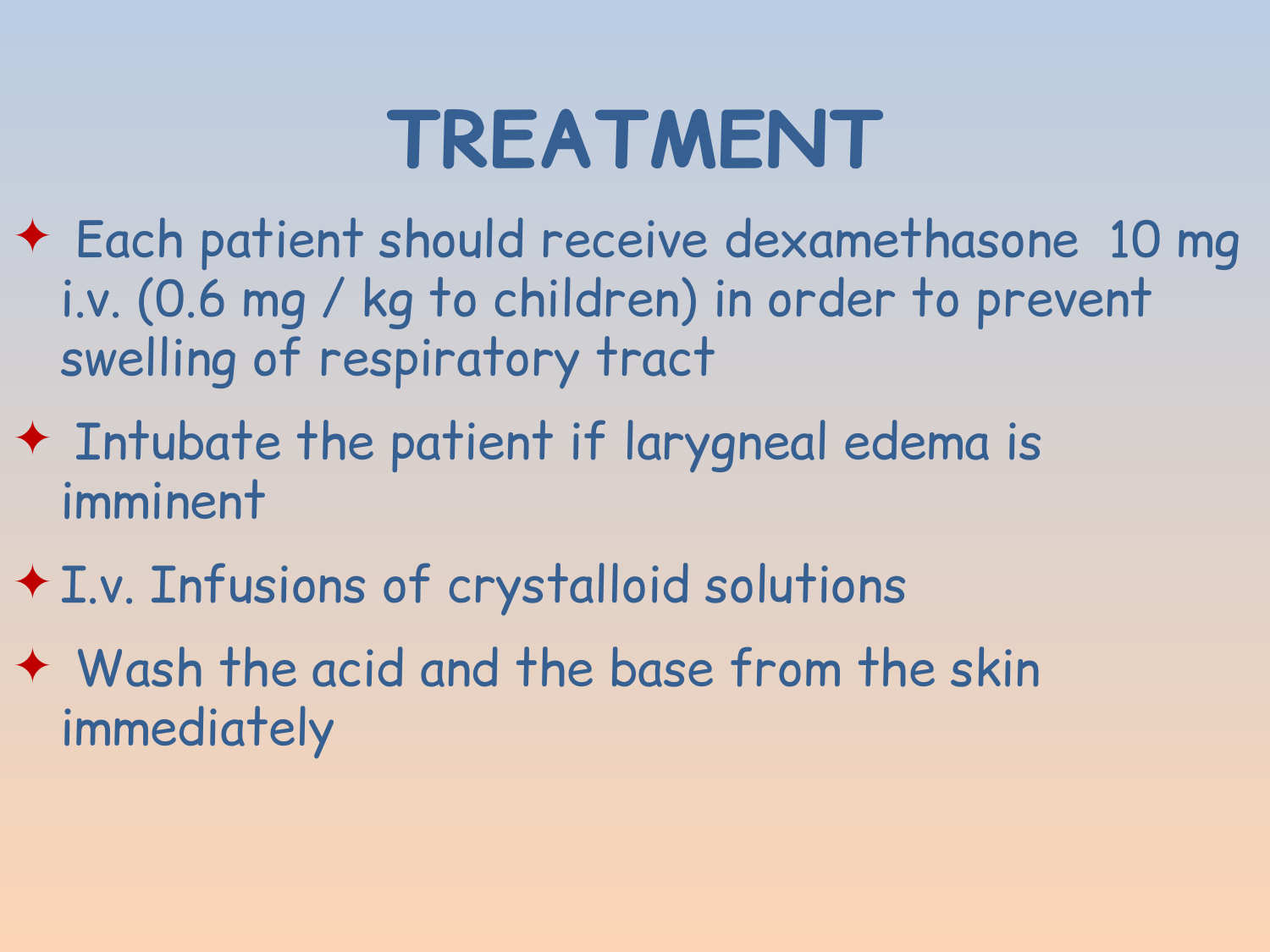

TREATMENT
 Each patient should receive dexamethasone  10 mg i.v. (0.6 mg / kg to children) in order to prevent swelling of respiratory tract
 Intubate the patient if larygneal edema is imminent
I.v. Infusions of crystalloid solutions
 Wash the acid and the base from the skin immediately

#